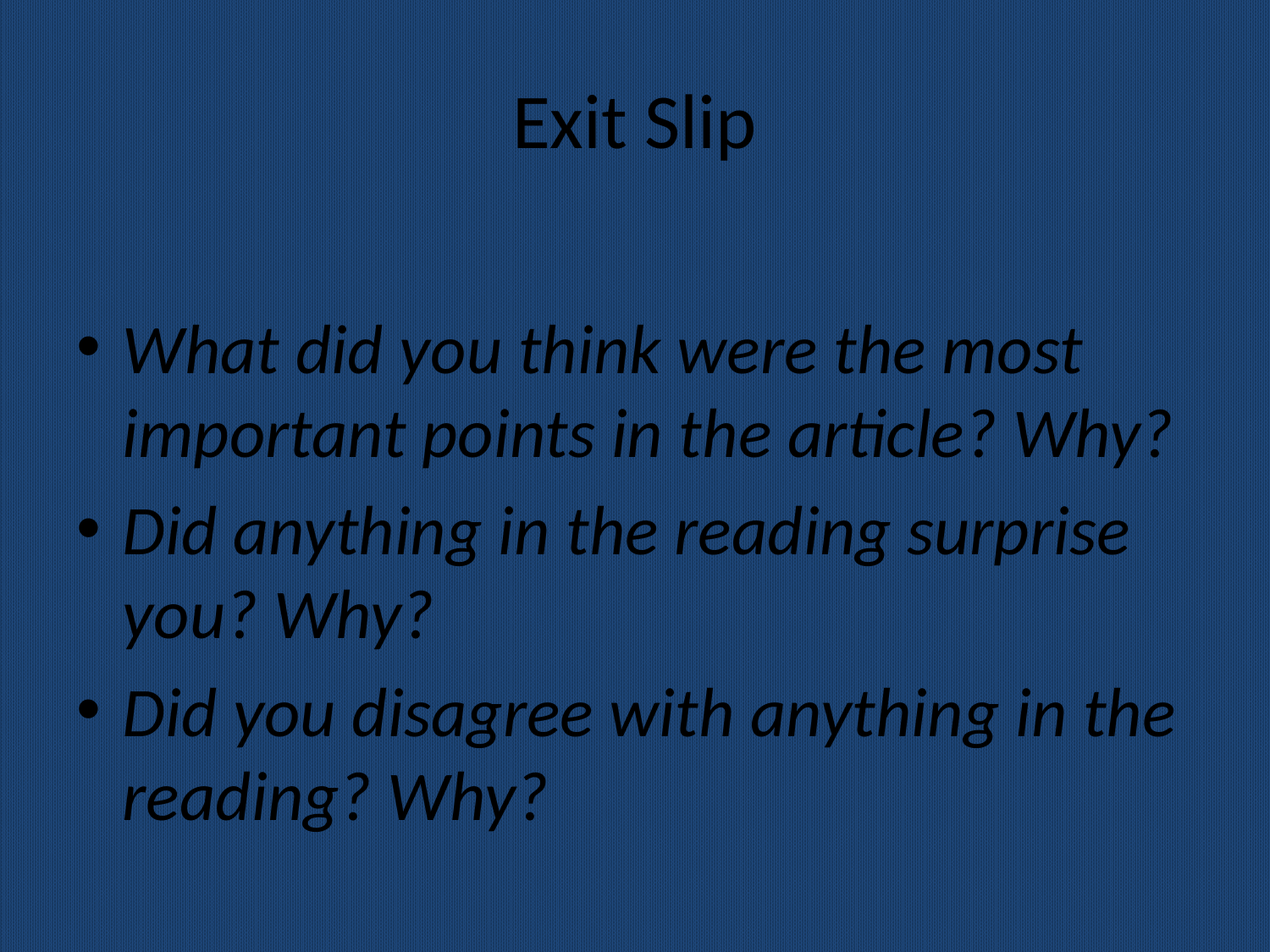

# Exit Slip

What did you think were the most important points in the article? Why?
Did anything in the reading surprise you? Why?
Did you disagree with anything in the reading? Why?